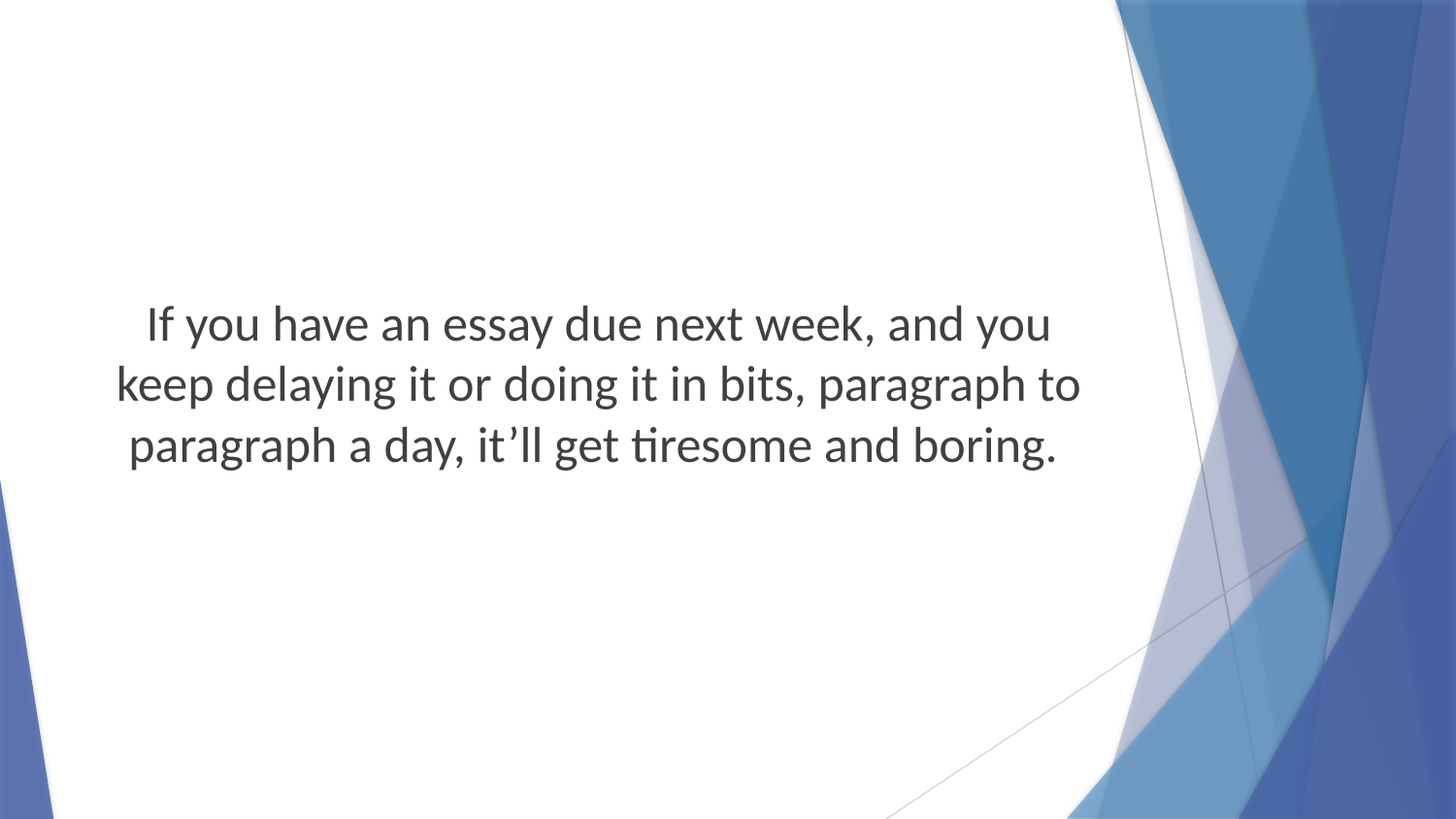

If you have an essay due next week, and you keep delaying it or doing it in bits, paragraph to paragraph a day, it’ll get tiresome and boring.